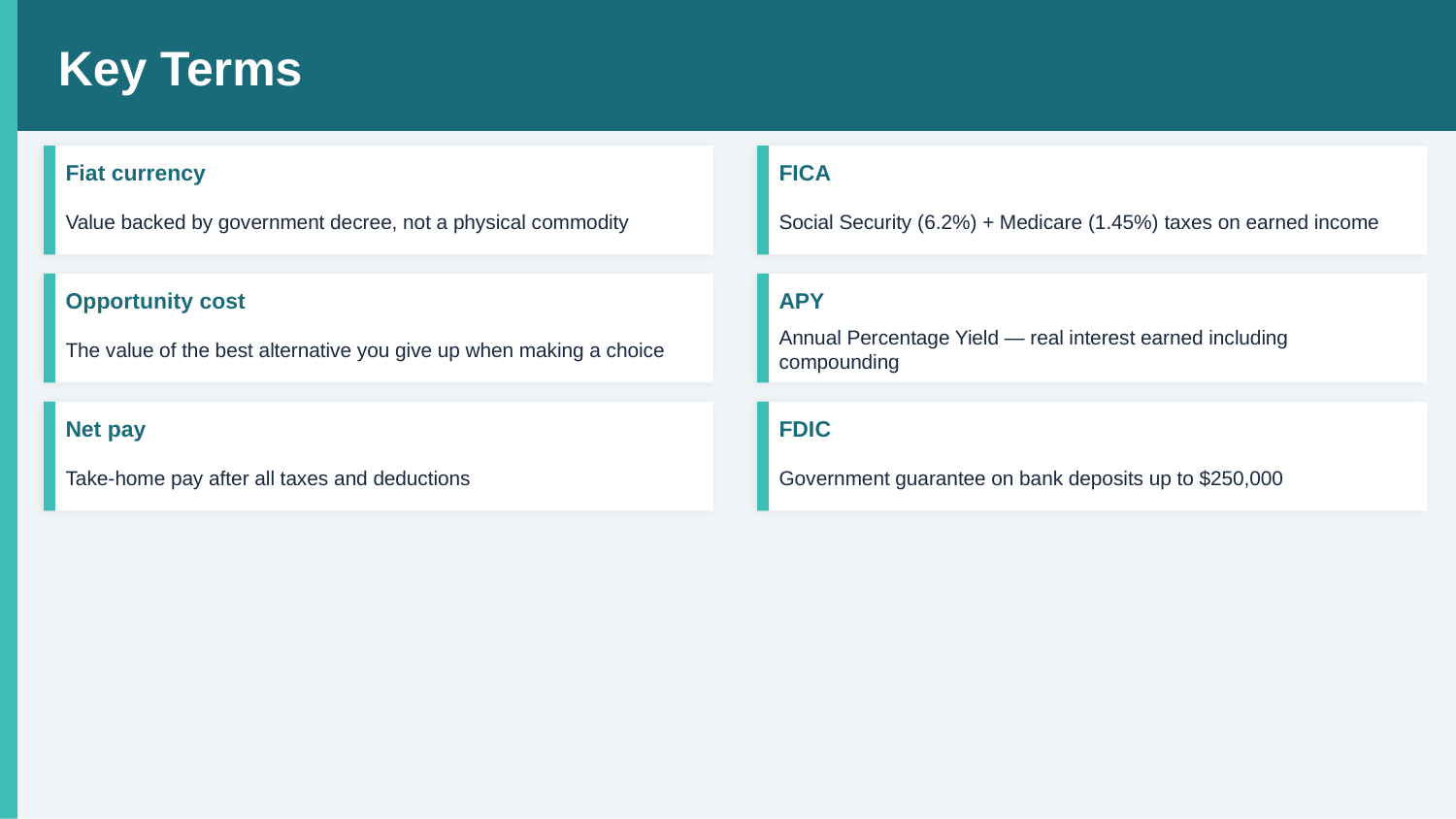

Key Terms

Fiat currency
FICA
Value backed by government decree, not a physical commodity
Social Security (6.2%) + Medicare (1.45%) taxes on earned income

Opportunity cost
APY
The value of the best alternative you give up when making a choice
Annual Percentage Yield — real interest earned including compounding

Net pay
FDIC
Take-home pay after all taxes and deductions
Government guarantee on bank deposits up to $250,000